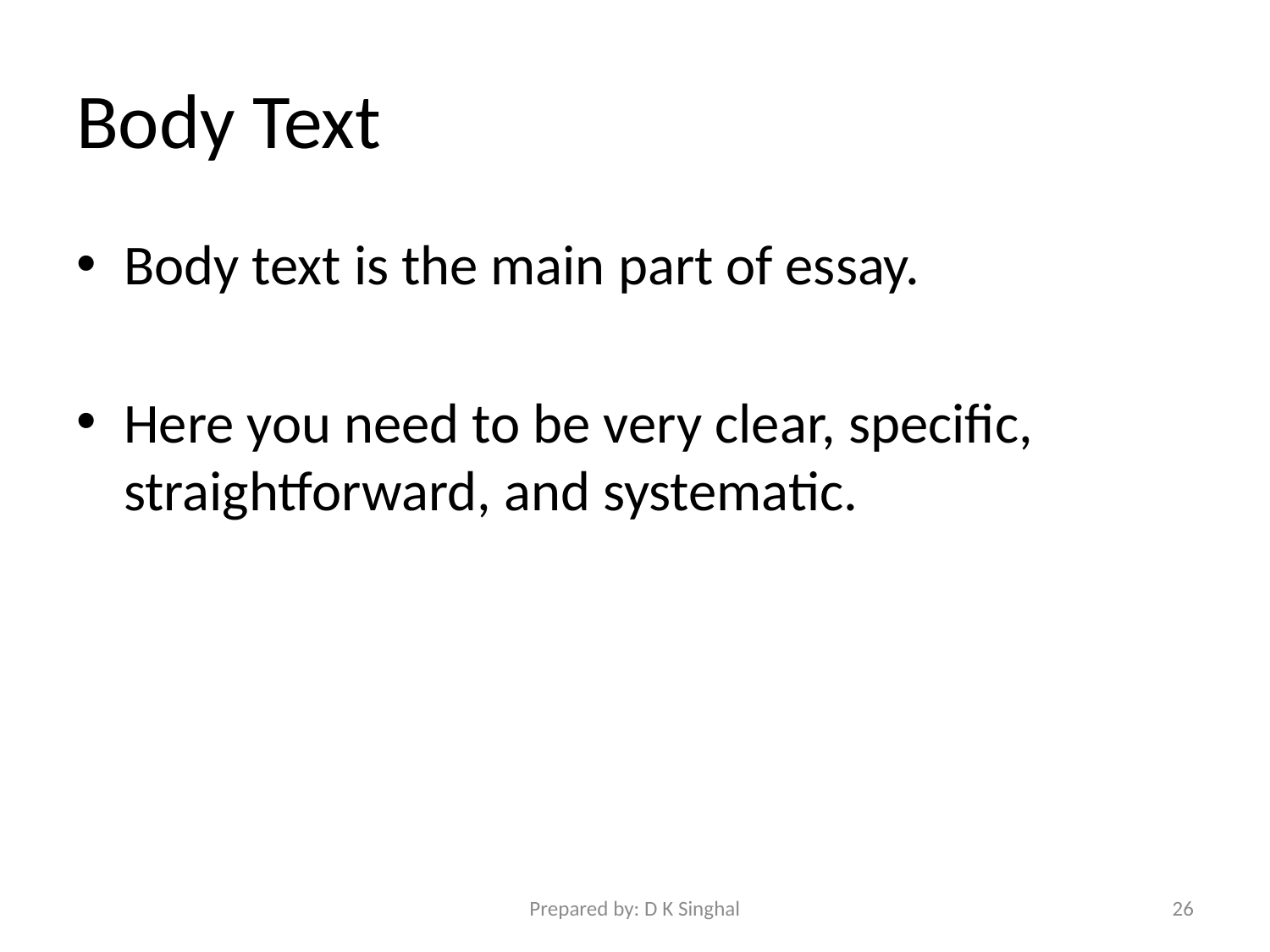

# Body Text
Body text is the main part of essay.

Here you need to be very clear, specific, straightforward, and systematic.

Prepared by: D K Singhal
26